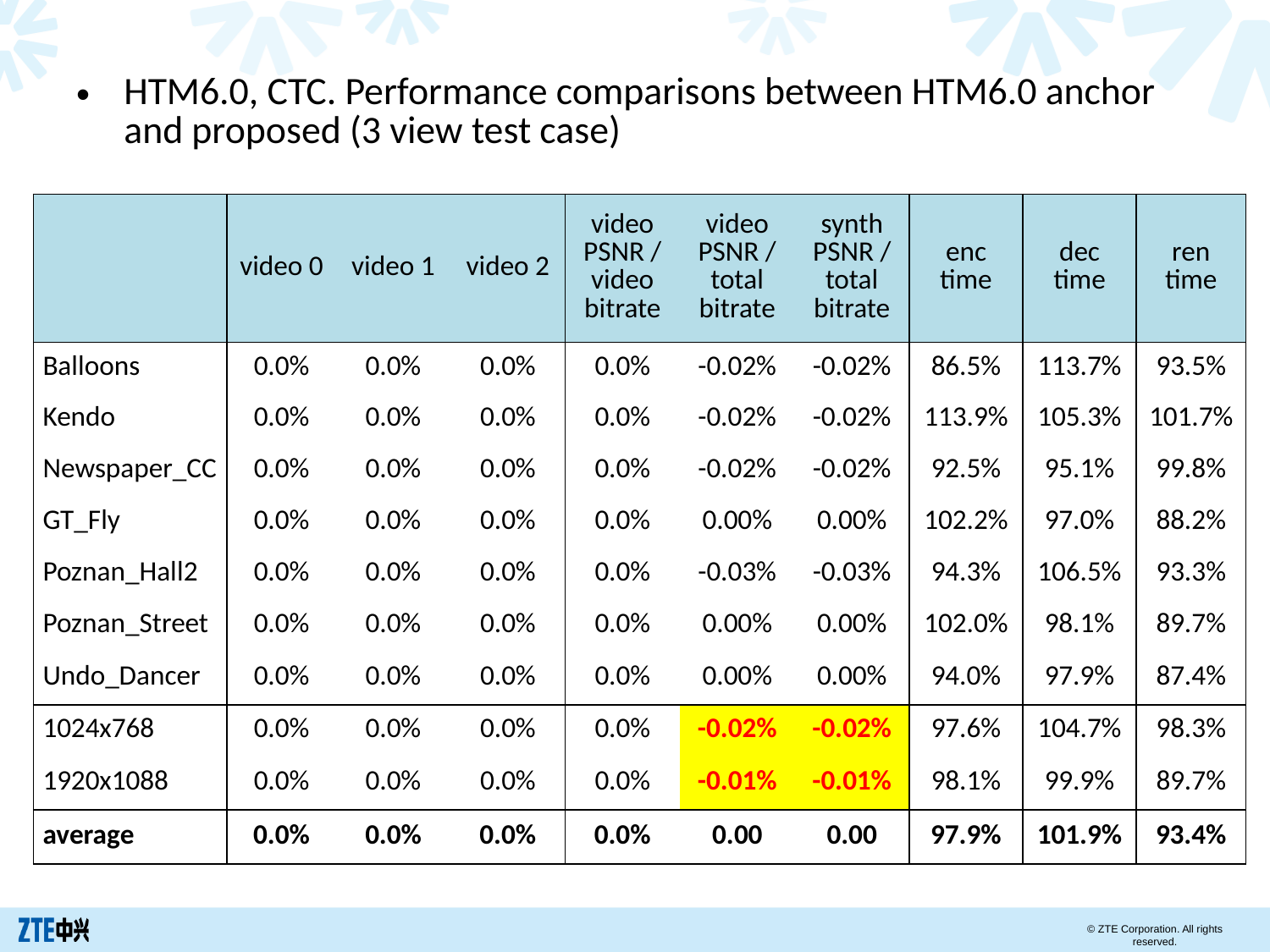

HTM6.0, CTC. Performance comparisons between HTM6.0 anchor and proposed (3 view test case)

|  | video 0 | video 1 | video 2 | video PSNR / video bitrate | video PSNR / total bitrate | synth PSNR / total bitrate | enc time | dec time | ren time |
| --- | --- | --- | --- | --- | --- | --- | --- | --- | --- |
| Balloons | 0.0% | 0.0% | 0.0% | 0.0% | -0.02% | -0.02% | 86.5% | 113.7% | 93.5% |
| Kendo | 0.0% | 0.0% | 0.0% | 0.0% | -0.02% | -0.02% | 113.9% | 105.3% | 101.7% |
| Newspaper\_CC | 0.0% | 0.0% | 0.0% | 0.0% | -0.02% | -0.02% | 92.5% | 95.1% | 99.8% |
| GT\_Fly | 0.0% | 0.0% | 0.0% | 0.0% | 0.00% | 0.00% | 102.2% | 97.0% | 88.2% |
| Poznan\_Hall2 | 0.0% | 0.0% | 0.0% | 0.0% | -0.03% | -0.03% | 94.3% | 106.5% | 93.3% |
| Poznan\_Street | 0.0% | 0.0% | 0.0% | 0.0% | 0.00% | 0.00% | 102.0% | 98.1% | 89.7% |
| Undo\_Dancer | 0.0% | 0.0% | 0.0% | 0.0% | 0.00% | 0.00% | 94.0% | 97.9% | 87.4% |
| 1024x768 | 0.0% | 0.0% | 0.0% | 0.0% | -0.02% | -0.02% | 97.6% | 104.7% | 98.3% |
| 1920x1088 | 0.0% | 0.0% | 0.0% | 0.0% | -0.01% | -0.01% | 98.1% | 99.9% | 89.7% |
| average | 0.0% | 0.0% | 0.0% | 0.0% | 0.00 | 0.00 | 97.9% | 101.9% | 93.4% |